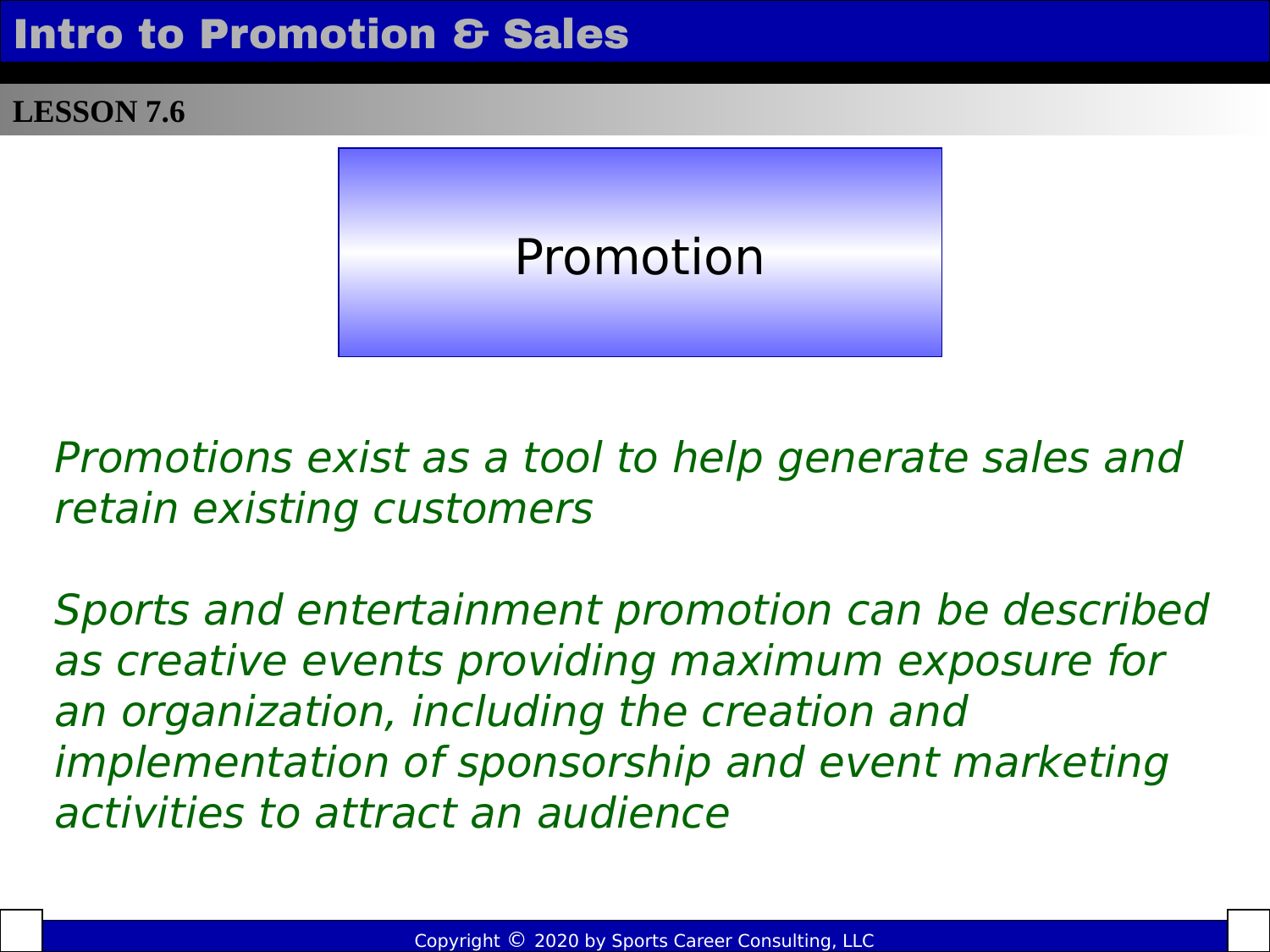

Intro to Promotion & Sales
LESSON 7.6

Promotion

Action
Promotions exist as a tool to help generate sales and retain existing customers

Sports and entertainment promotion can be described as creative events providing maximum exposure for an organization, including the creation and implementation of sponsorship and event marketing activities to attract an audience
Copyright © 2020 by Sports Career Consulting, LLC